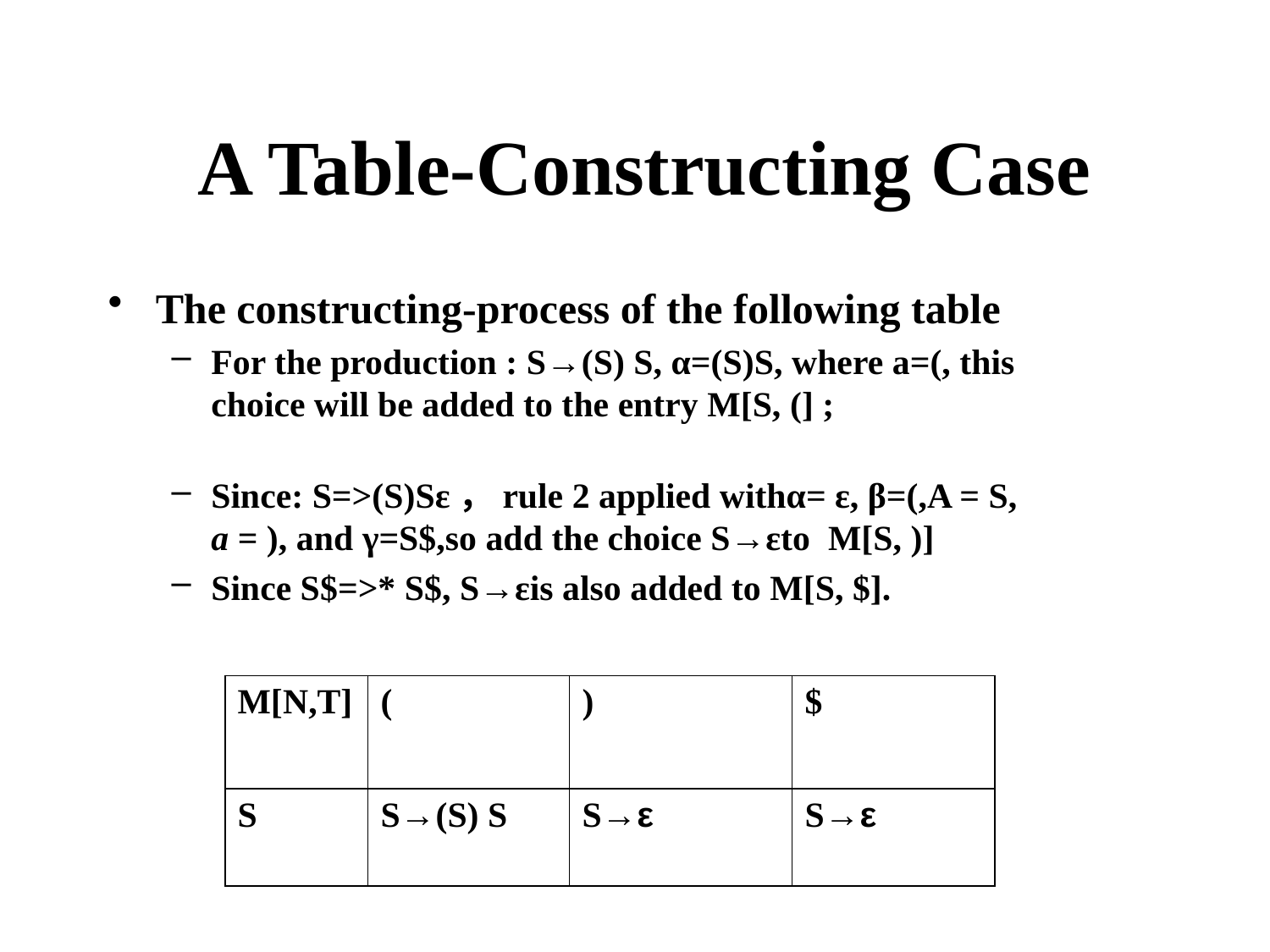

# A Table-Constructing Case
The constructing-process of the following table
For the production : S→(S) S, α=(S)S, where a=(, this choice will be added to the entry M[S, (] ;
Since: S=>(S)Sε，rule 2 applied withα= ε, β=(,A = S, a = ), and γ=S$,so add the choice S→εto  M[S, )]
Since S$=>* S$, S→εis also added to M[S, $].
| M[N,T] | ( | ) | $ |
| --- | --- | --- | --- |
| S | S→(S) S | S→ε | S→ε |